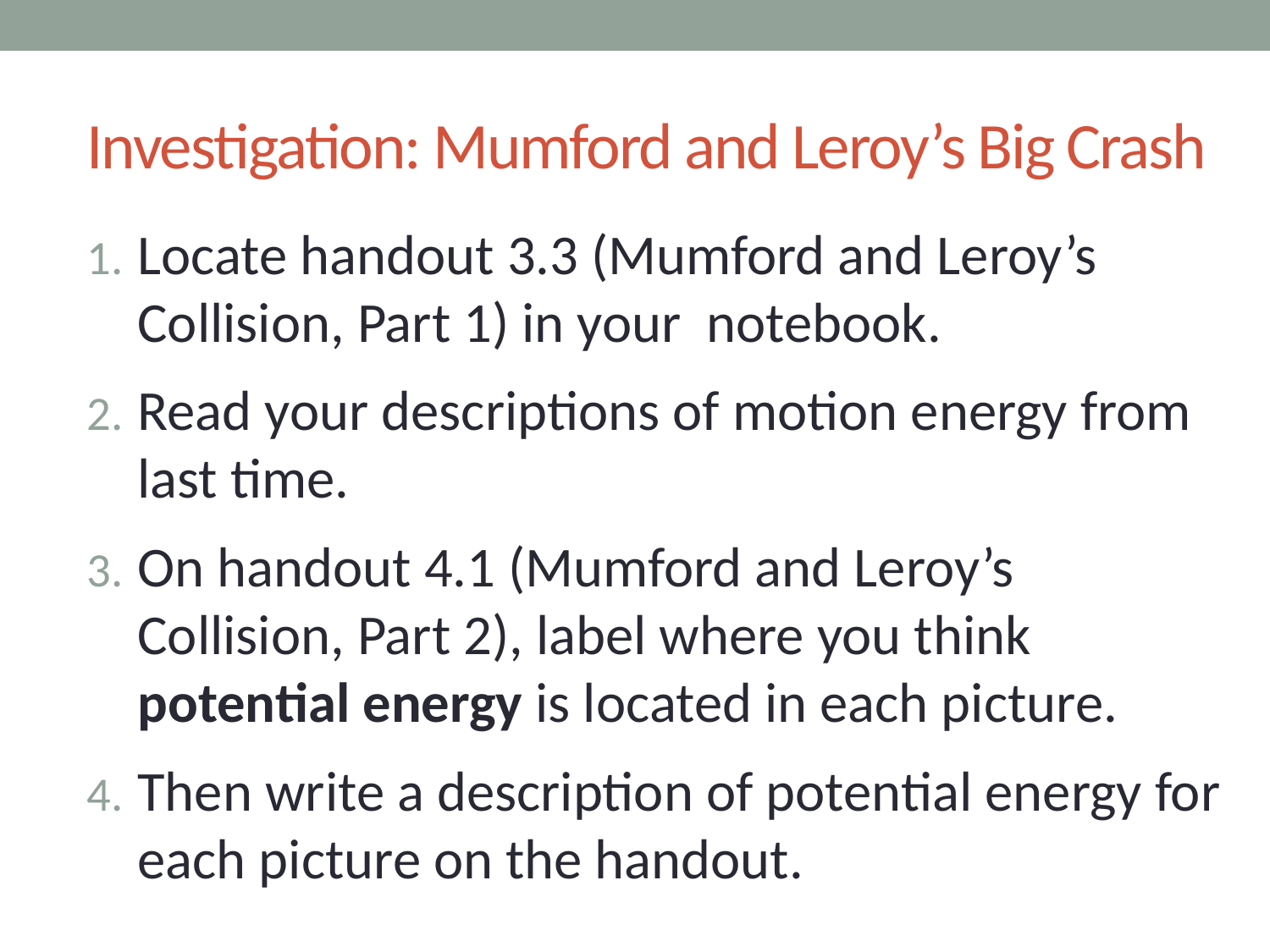

# Investigation: Mumford and Leroy’s Big Crash
Locate handout 3.3 (Mumford and Leroy’s Collision, Part 1) in your  notebook.
Read your descriptions of motion energy from last time.
On handout 4.1 (Mumford and Leroy’s Collision, Part 2), label where you think potential energy is located in each picture.
Then write a description of potential energy for each picture on the handout.